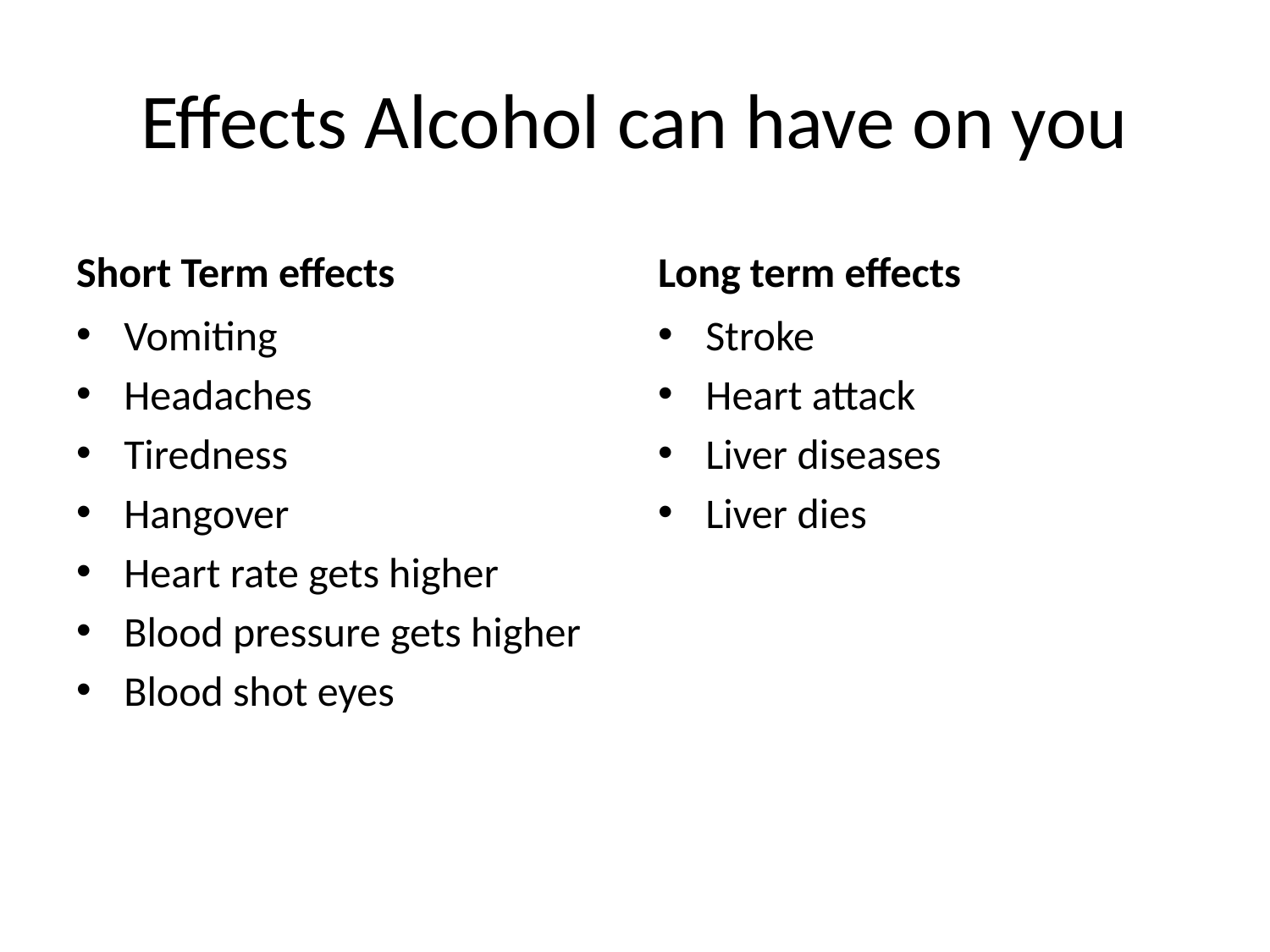

# Effects Alcohol can have on you
Short Term effects
Long term effects
Vomiting
Headaches
Tiredness
Hangover
Heart rate gets higher
Blood pressure gets higher
Blood shot eyes

Stroke
Heart attack
Liver diseases
Liver dies